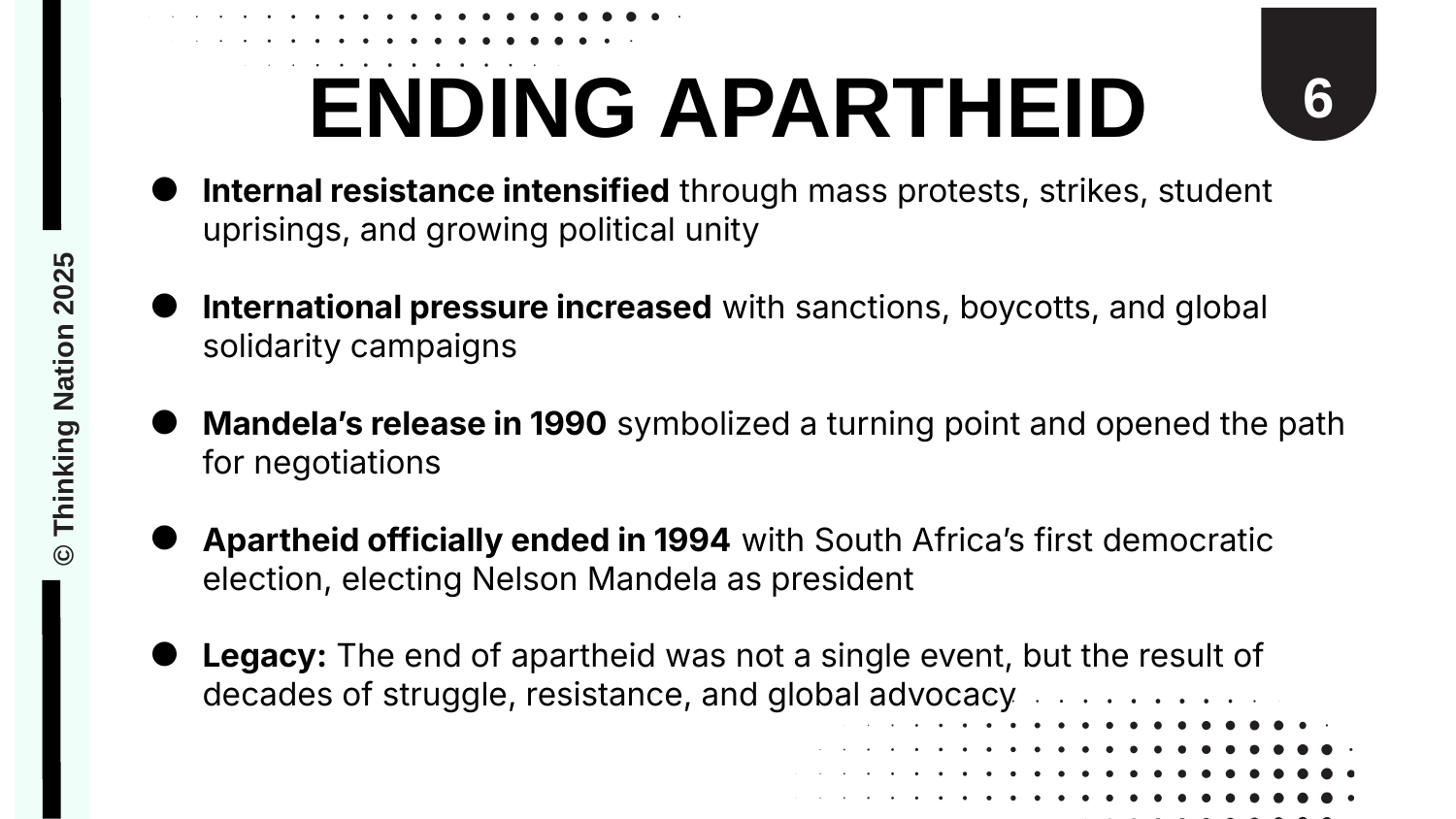

6
ENDING APARTHEID
Internal resistance intensified through mass protests, strikes, student uprisings, and growing political unity
International pressure increased with sanctions, boycotts, and global solidarity campaigns
Mandela’s release in 1990 symbolized a turning point and opened the path for negotiations
Apartheid officially ended in 1994 with South Africa’s first democratic election, electing Nelson Mandela as president
Legacy: The end of apartheid was not a single event, but the result of decades of struggle, resistance, and global advocacy

© Thinking Nation 2025